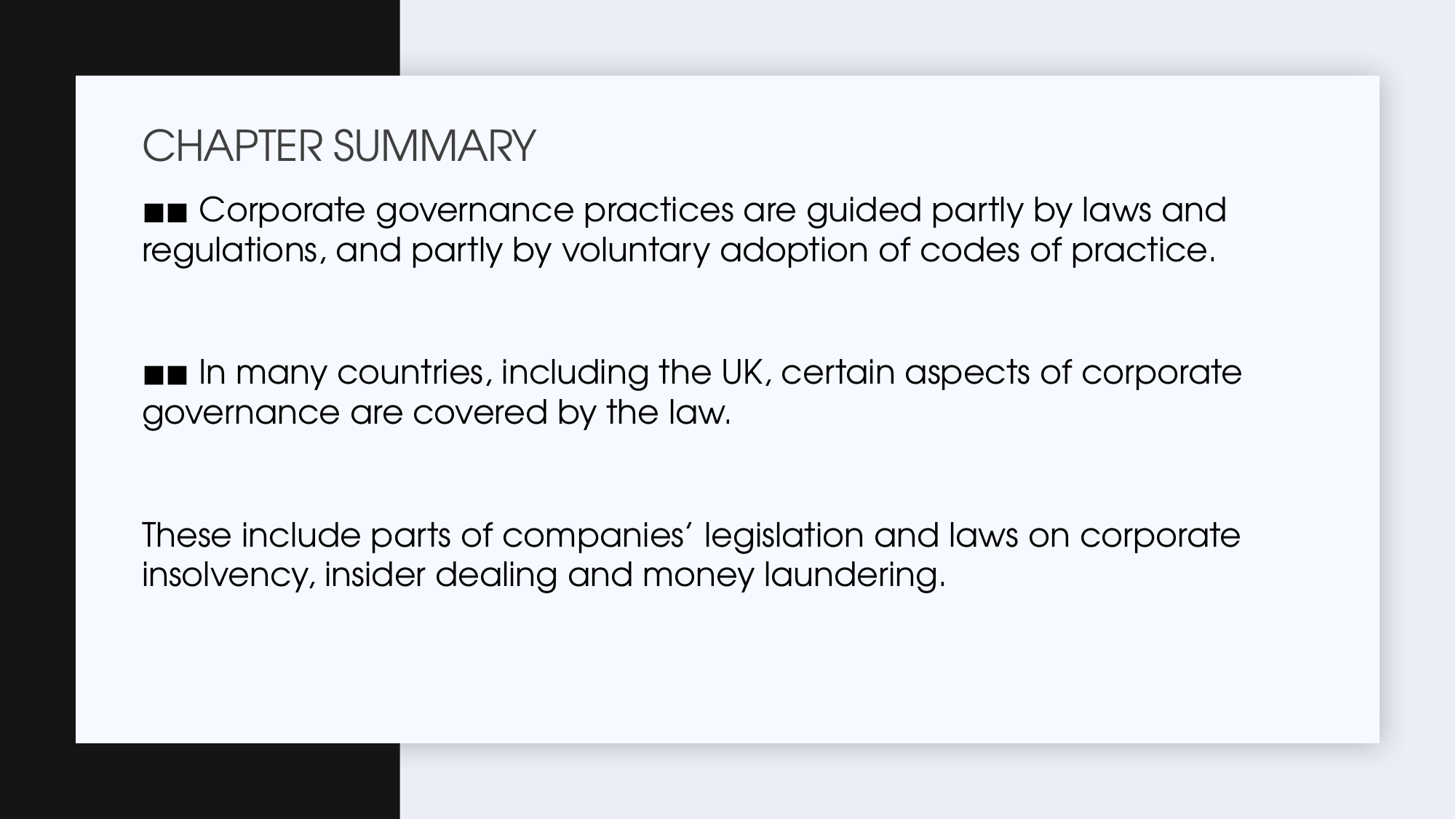

# chapter summary
■■ Corporate governance practices are guided partly by laws and regulations, and partly by voluntary adoption of codes of practice.

■■ In many countries, including the UK, certain aspects of corporate governance are covered by the law.

These include parts of companies’ legislation and laws on corporate insolvency, insider dealing and money laundering.